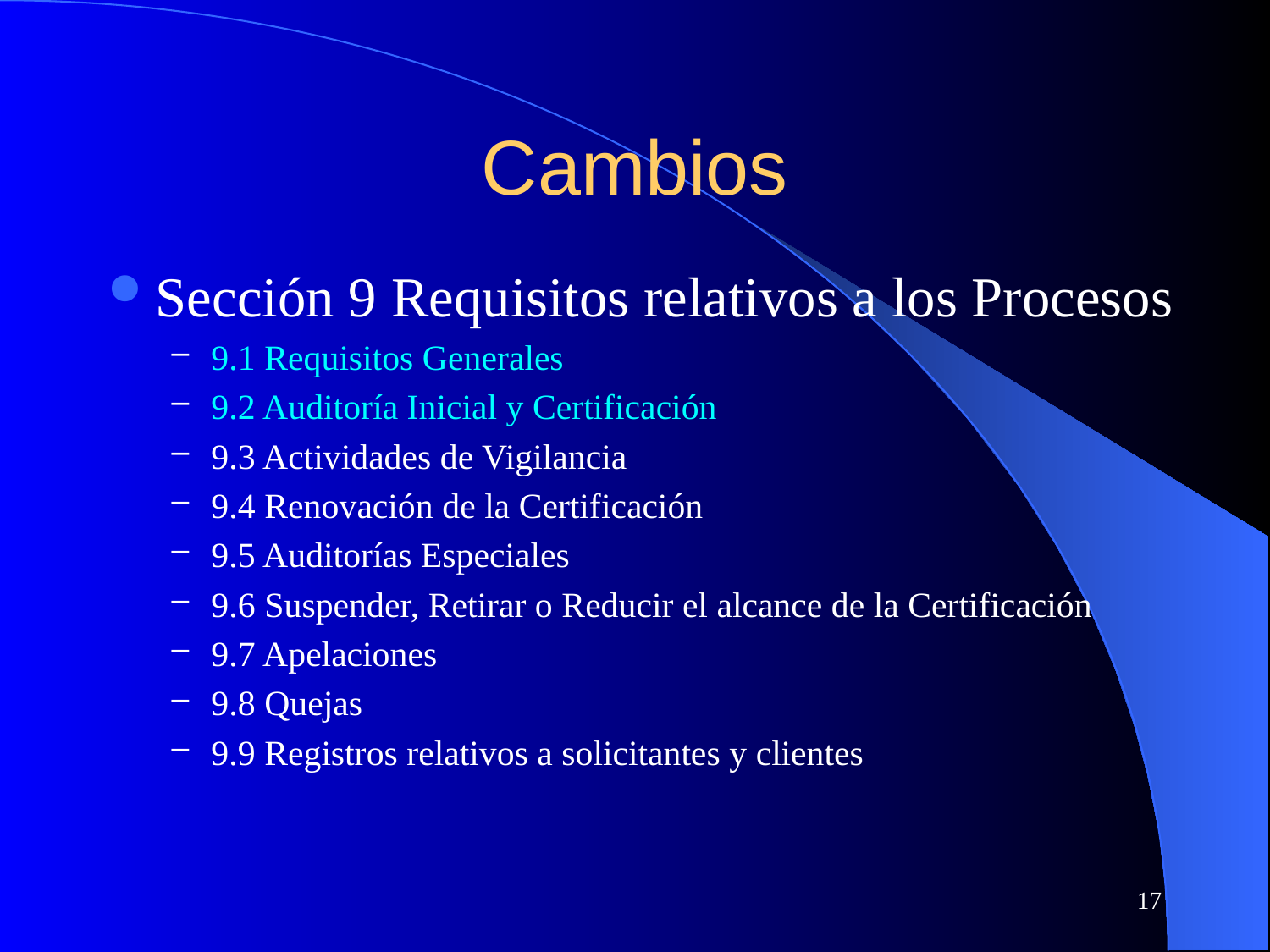

# Cambios
Sección 9 Requisitos relativos a los Procesos
9.1 Requisitos Generales
9.2 Auditoría Inicial y Certificación
9.3 Actividades de Vigilancia
9.4 Renovación de la Certificación
9.5 Auditorías Especiales
9.6 Suspender, Retirar o Reducir el alcance de la Certificación
9.7 Apelaciones
9.8 Quejas
9.9 Registros relativos a solicitantes y clientes

17